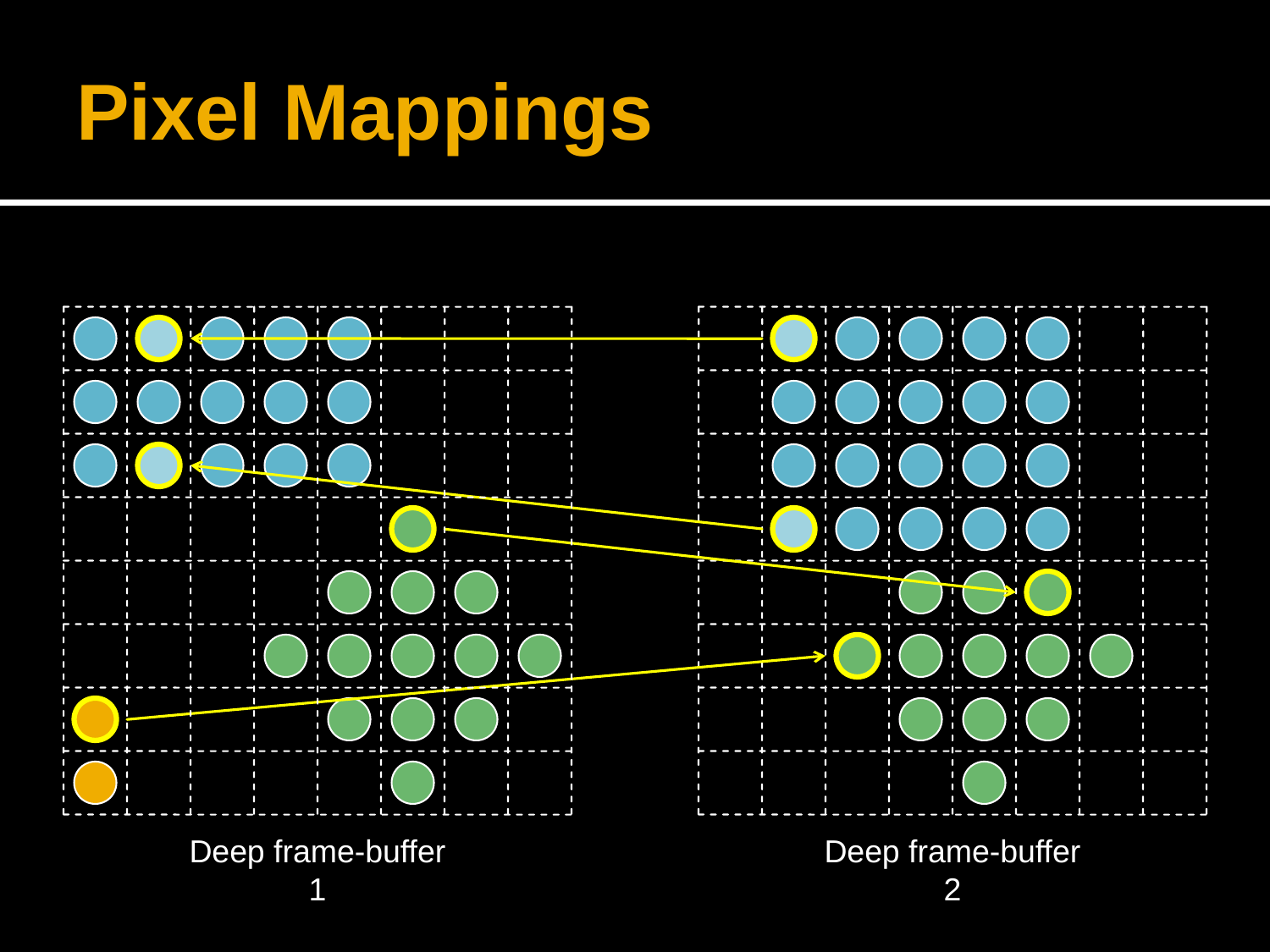

# Pixel Mappings

Deep frame-buffer 1
Deep frame-buffer 2